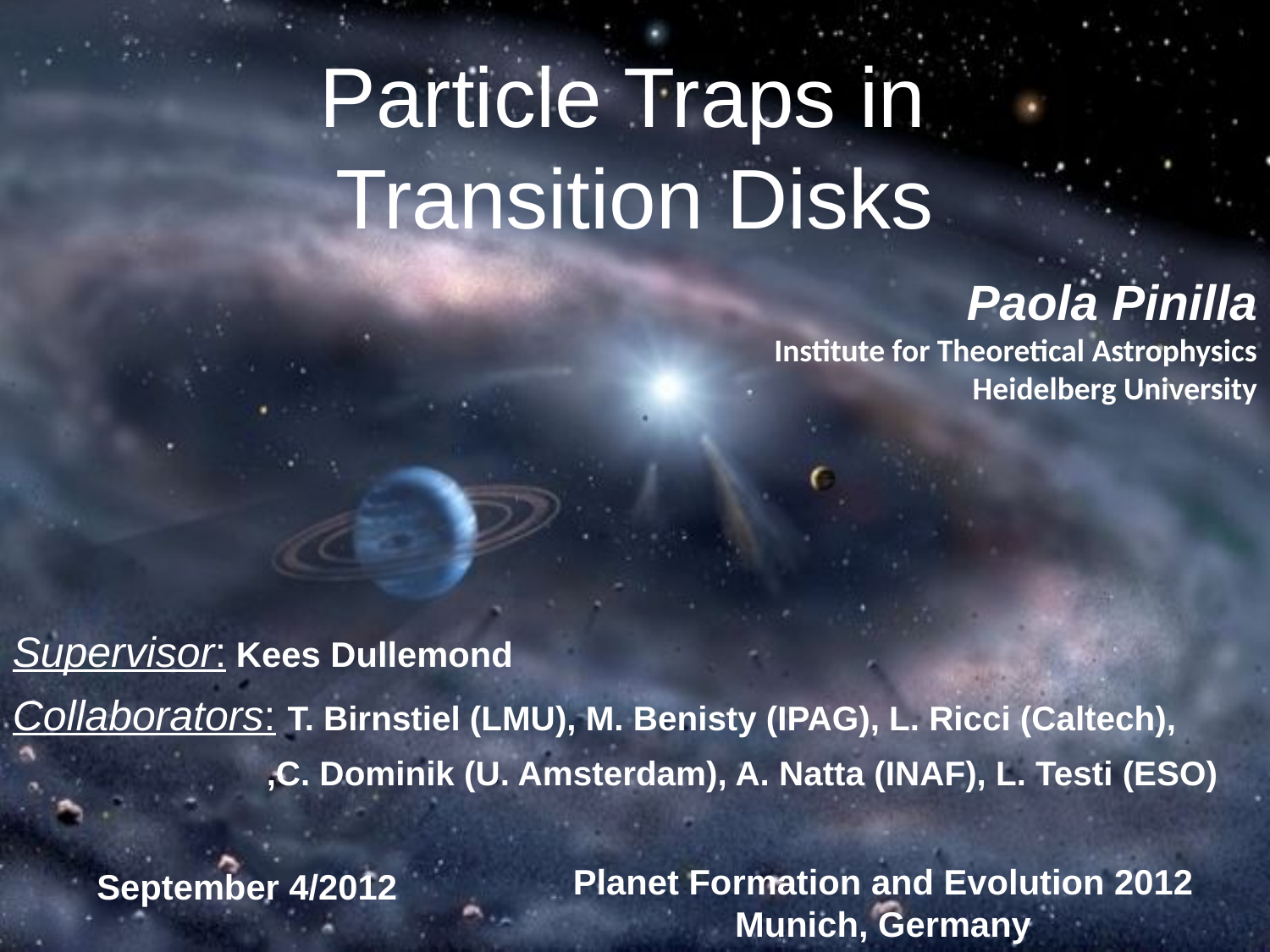

# Particle Traps in Transition Disks
Paola Pinilla
Institute for Theoretical Astrophysics
Heidelberg University
Supervisor: Kees Dullemond
Collaborators: T. Birnstiel (LMU), M. Benisty (IPAG), L. Ricci (Caltech),
		,C. Dominik (U. Amsterdam), A. Natta (INAF), L. Testi (ESO)
Planet Formation and Evolution 2012
Munich, Germany
September 4/2012